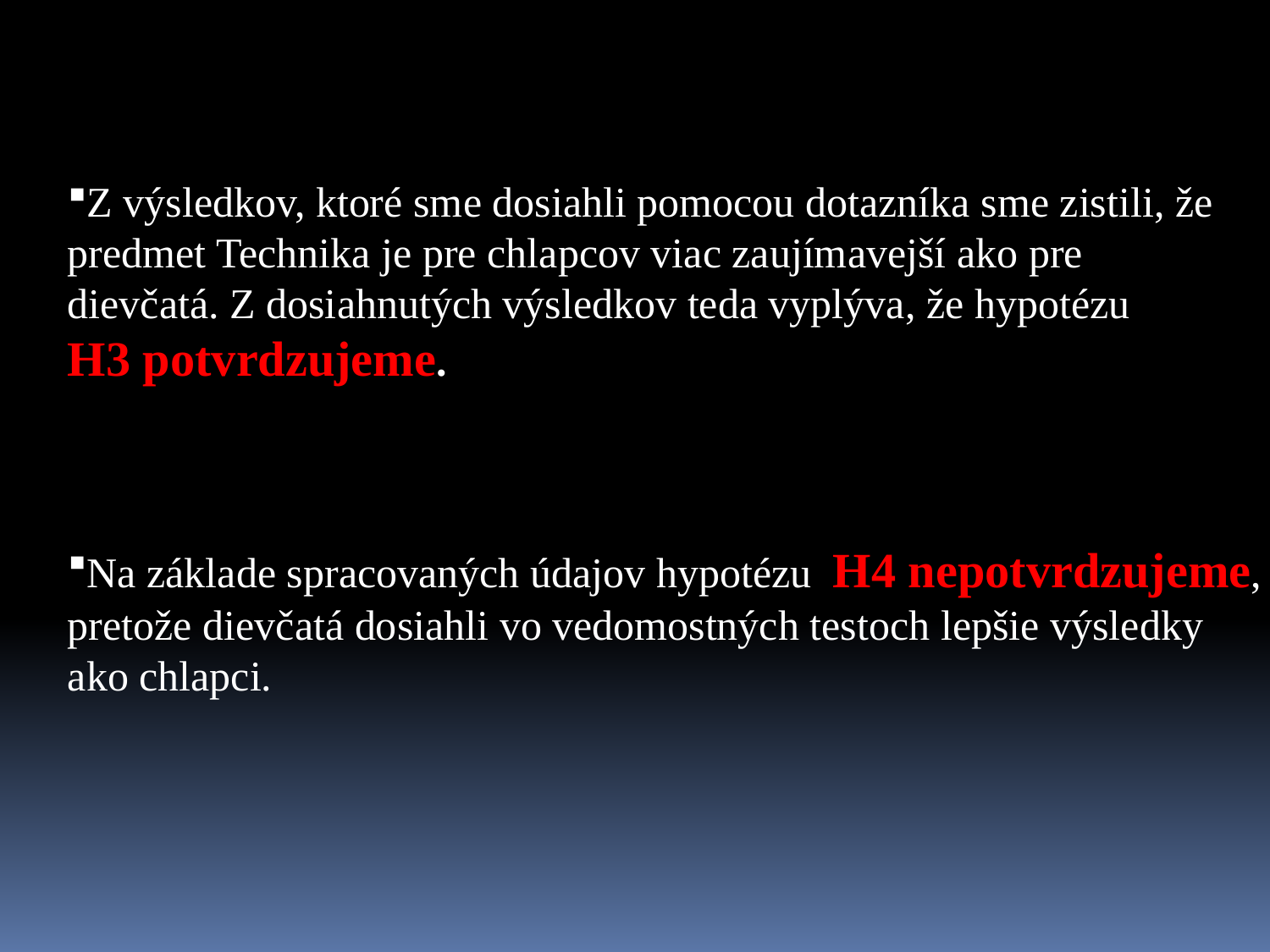

Z výsledkov, ktoré sme dosiahli pomocou dotazníka sme zistili, že
predmet Technika je pre chlapcov viac zaujímavejší ako pre
dievčatá. Z dosiahnutých výsledkov teda vyplýva, že hypotézu
H3 potvrdzujeme.

Na základe spracovaných údajov hypotézu  H4 nepotvrdzujeme,
pretože dievčatá dosiahli vo vedomostných testoch lepšie výsledky
ako chlapci.